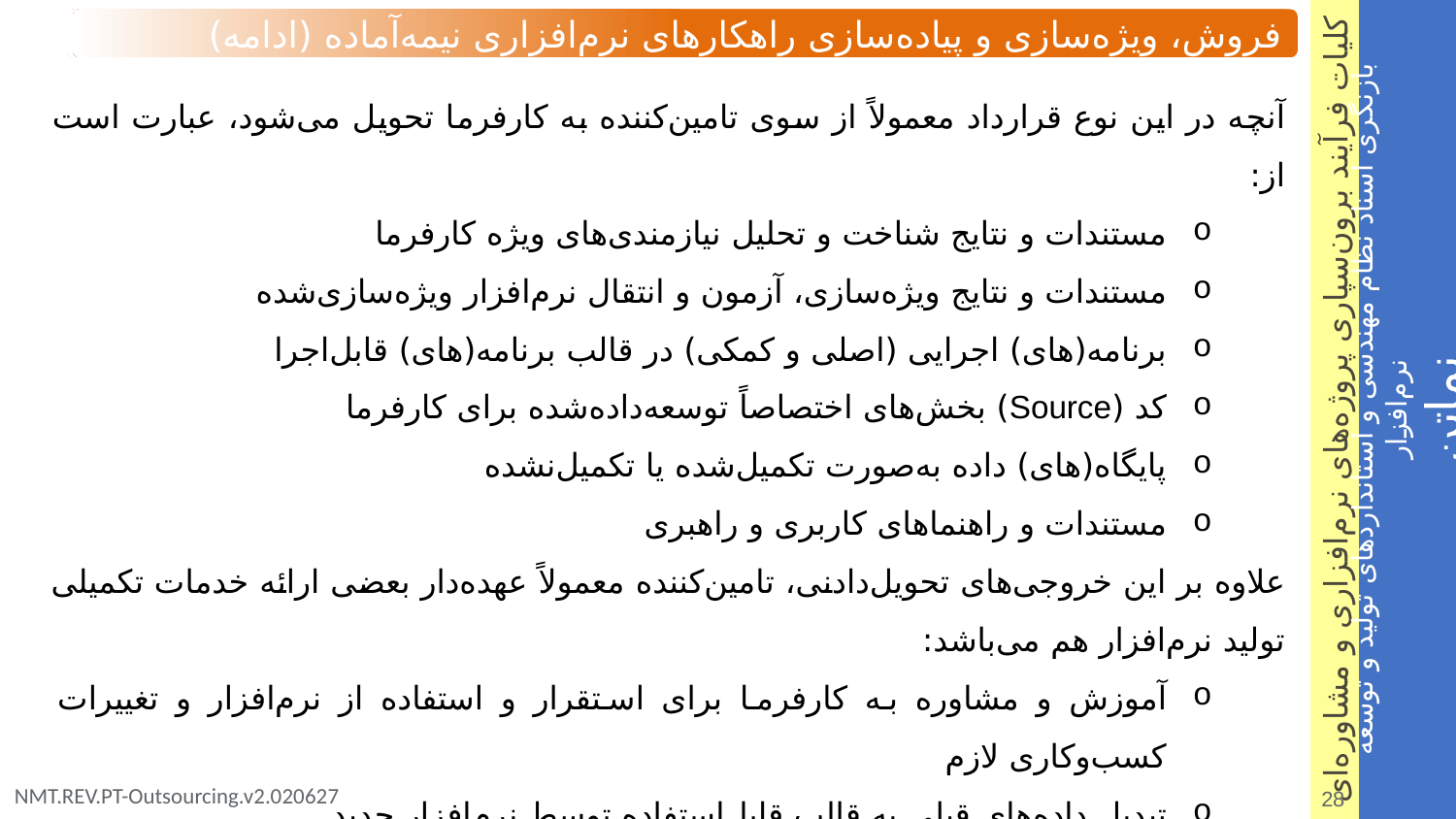

فروش، ویژه‌سازی و پیاده‌سازی راهکارهای نرم‌افزاری نیمه‌آماده (ادامه)
آنچه در این نوع قرارداد معمولاً از سوی تامین‌کننده به کارفرما تحویل می‌شود، عبارت است از:
مستندات و نتایج شناخت و تحلیل نیازمندی‌های ویژه کارفرما
مستندات و نتایج ویژه‌سازی، آزمون و انتقال نرم‌افزار ویژه‌سازی‌شده
برنامه(های) اجرایی (اصلی و کمکی) در قالب برنامه(های) قابل‌اجرا
کد (Source) بخش‌های اختصاصاً توسعه‌داده‌شده برای کارفرما
پایگاه‌(های) داده به‌صورت تکمیل‌شده یا تکمیل‌نشده
مستندات و راهنماهای کاربری و راهبری
علاوه بر این خروجی‌های تحویل‌دادنی، تامین‌کننده معمولاً عهده‌دار بعضی ارائه خدمات تکمیلی تولید نرم‌افزار هم می‌باشد:
آموزش و مشاوره به کارفرما برای استقرار و استفاده از نرم‌افزار و تغییرات کسب‌وکاری لازم
تبدیل داده‌های قبلی به قالب قابل‌استفاده توسط نرم‌افزار جدید
پشتیبانی نرم‌افزار مستقرشده برای یک دوره زمانی مشخص پس از استقرار
28